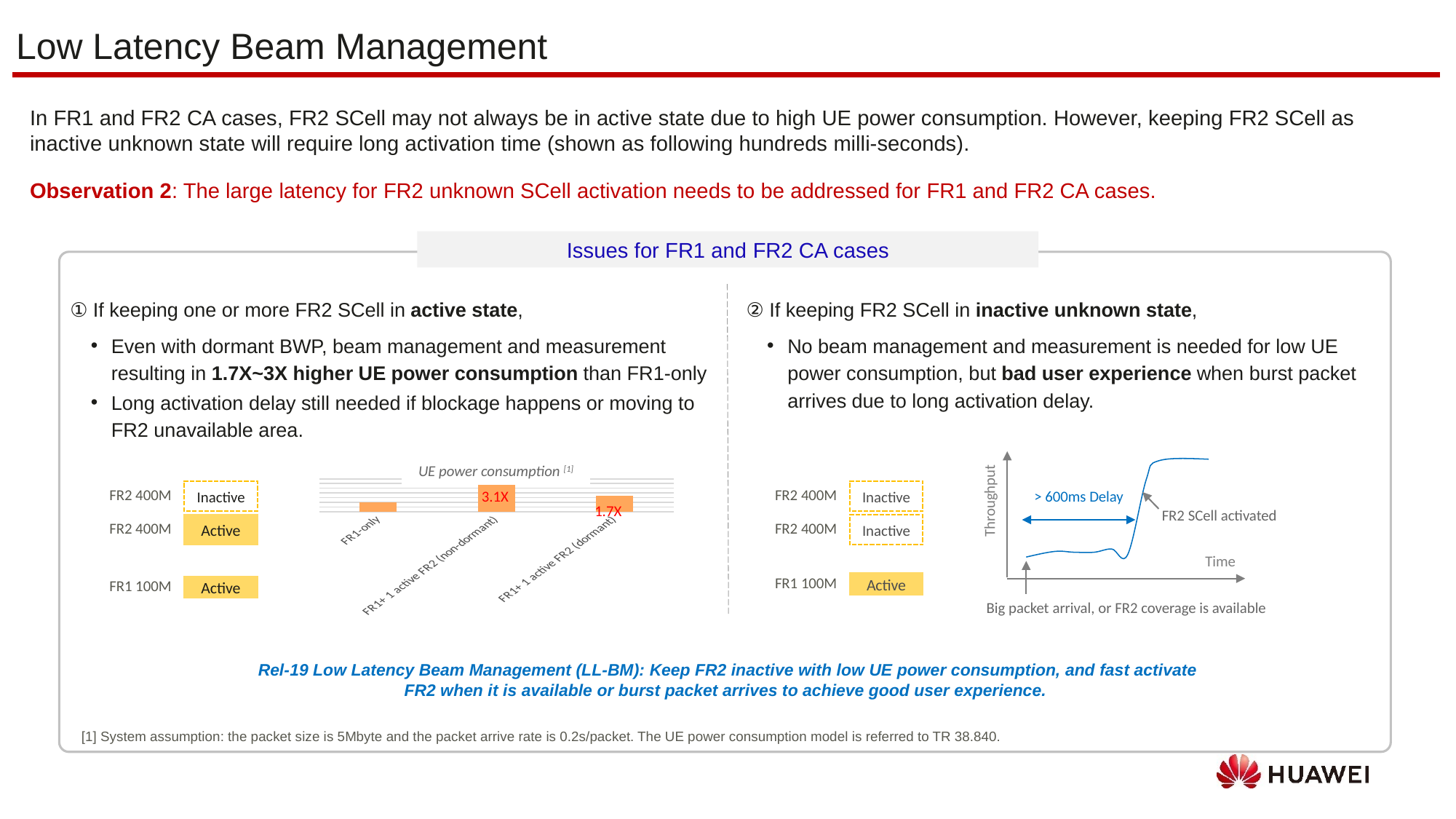

Low Latency Beam Management

In FR1 and FR2 CA cases, FR2 SCell may not always be in active state due to high UE power consumption. However, keeping FR2 SCell as inactive unknown state will require long activation time (shown as following hundreds milli-seconds).
Observation 2: The large latency for FR2 unknown SCell activation needs to be addressed for FR1 and FR2 CA cases.
Issues for FR1 and FR2 CA cases

① If keeping one or more FR2 SCell in active state,
Even with dormant BWP, beam management and measurement resulting in 1.7X~3X higher UE power consumption than FR1-only
Long activation delay still needed if blockage happens or moving to FR2 unavailable area.
② If keeping FR2 SCell in inactive unknown state,
No beam management and measurement is needed for low UE power consumption, but bad user experience when burst packet arrives due to long activation delay.

Throughput
> 600ms Delay
FR2 SCell activated
Time
Big packet arrival, or FR2 coverage is available
UE power consumption [1]

### Chart

| Category | 5M |
|---|---|
| FR1-only | 1.0 |
| FR1+ 1 active FR2 (non-dormant) | 3.1 |
| FR1+ 1 active FR2 (dormant) | 1.7 |
Inactive
FR2 400M
Active
FR2 400M
FR1 100M
Active
Inactive
FR2 400M
Inactive
FR2 400M
FR1 100M
Active
3.1X
1.7X
Rel-19 Low Latency Beam Management (LL-BM): Keep FR2 inactive with low UE power consumption, and fast activate FR2 when it is available or burst packet arrives to achieve good user experience.
[1] System assumption: the packet size is 5Mbyte and the packet arrive rate is 0.2s/packet. The UE power consumption model is referred to TR 38.840.